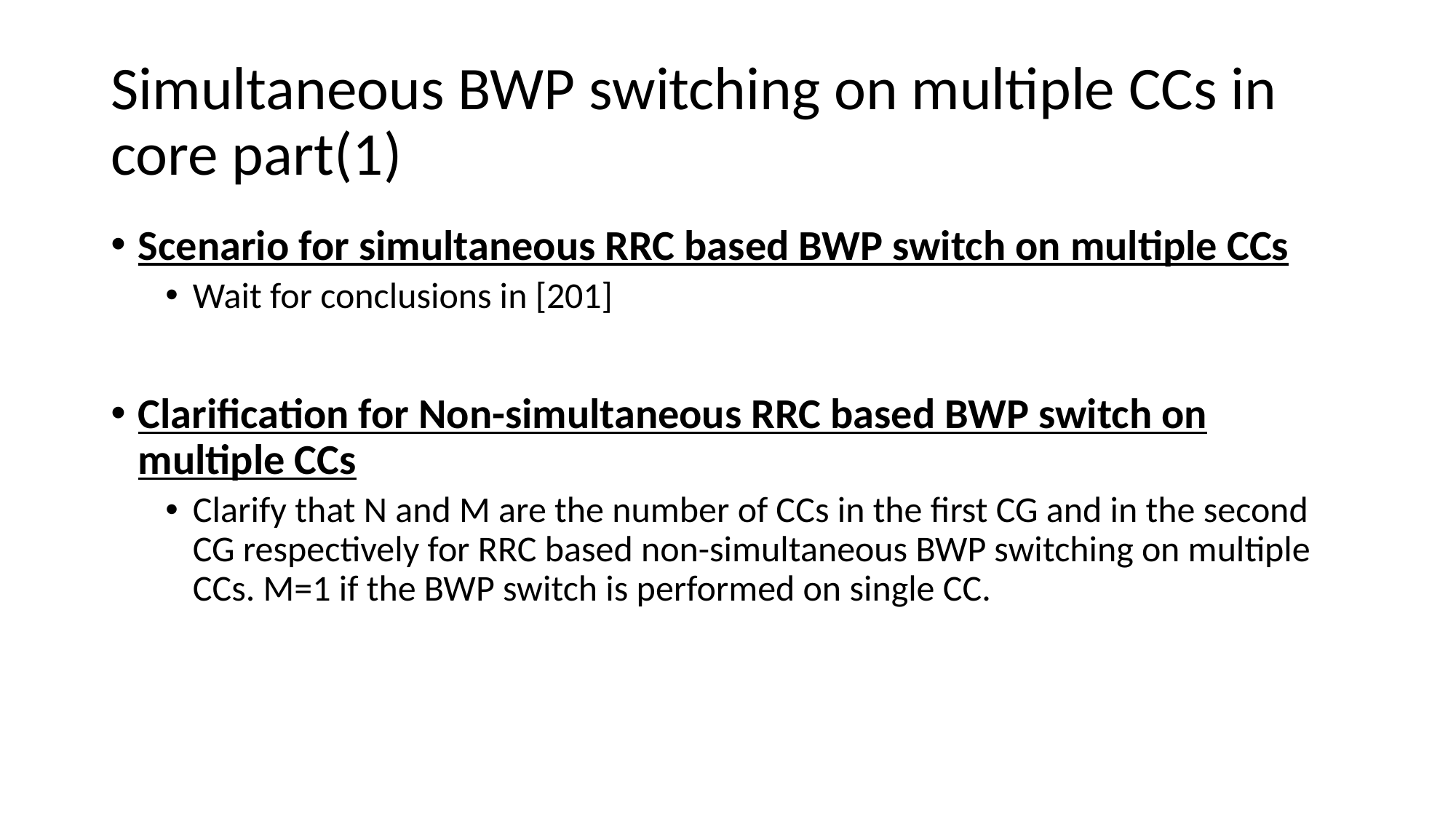

# Simultaneous BWP switching on multiple CCs in core part(1)
Scenario for simultaneous RRC based BWP switch on multiple CCs
Wait for conclusions in [201]

Clarification for Non-simultaneous RRC based BWP switch on multiple CCs
Clarify that N and M are the number of CCs in the first CG and in the second CG respectively for RRC based non-simultaneous BWP switching on multiple CCs. M=1 if the BWP switch is performed on single CC.